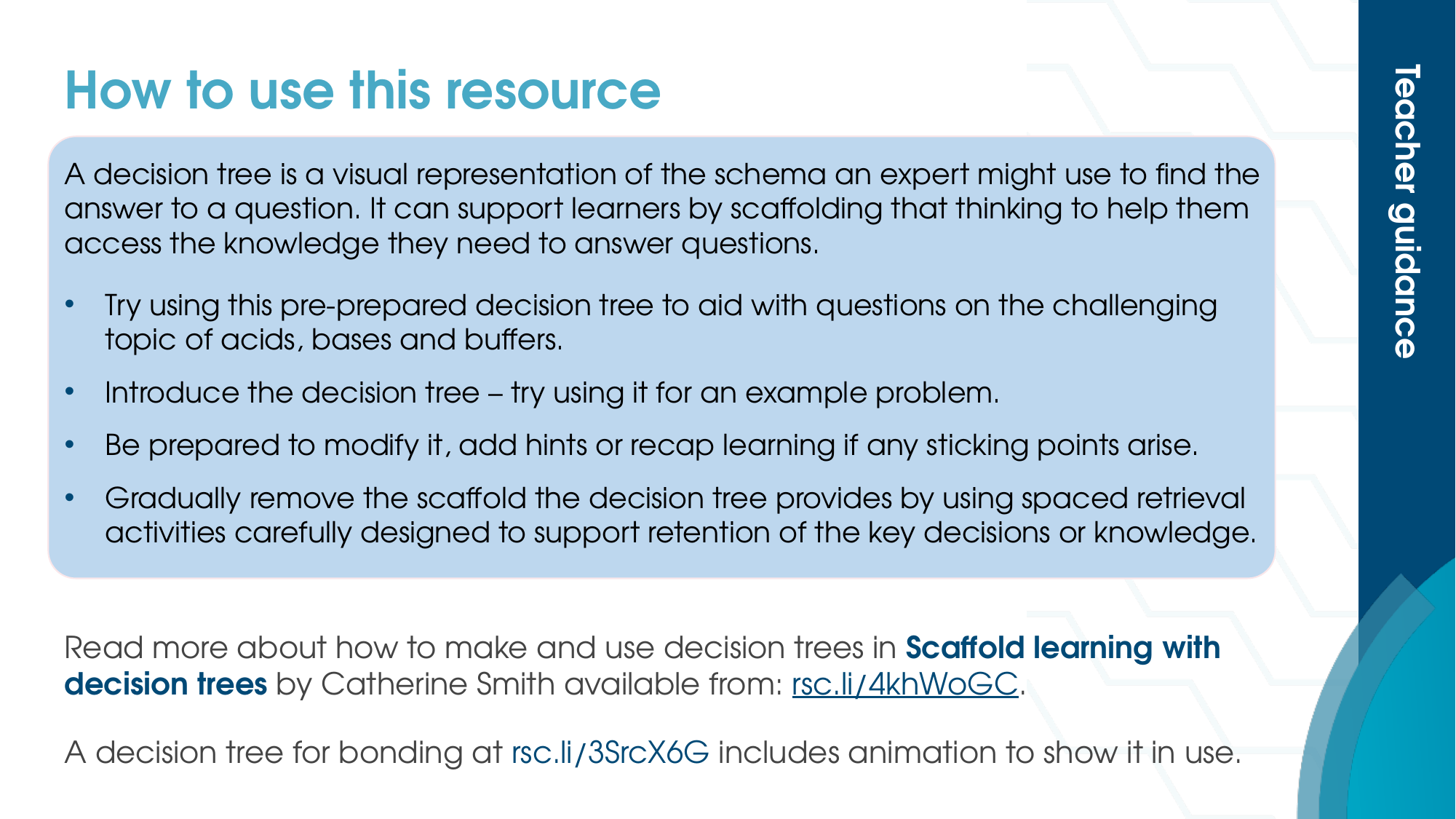

# How to use this resource
Teacher guidance

A decision tree is a visual representation of the schema an expert might use to find the answer to a question. It can support learners by scaffolding that thinking to help them access the knowledge they need to answer questions.
Try using this pre-prepared decision tree to aid with questions on the challenging topic of acids, bases and buffers.
Introduce the decision tree – try using it for an example problem.
Be prepared to modify it, add hints or recap learning if any sticking points arise.
Gradually remove the scaffold the decision tree provides by using spaced retrieval activities carefully designed to support retention of the key decisions or knowledge.
Read more about how to make and use decision trees in Scaffold learning with decision trees by Catherine Smith available from: rsc.li/4khWoGC.
A decision tree for bonding at rsc.li/3SrcX6G includes animation to show it in use.